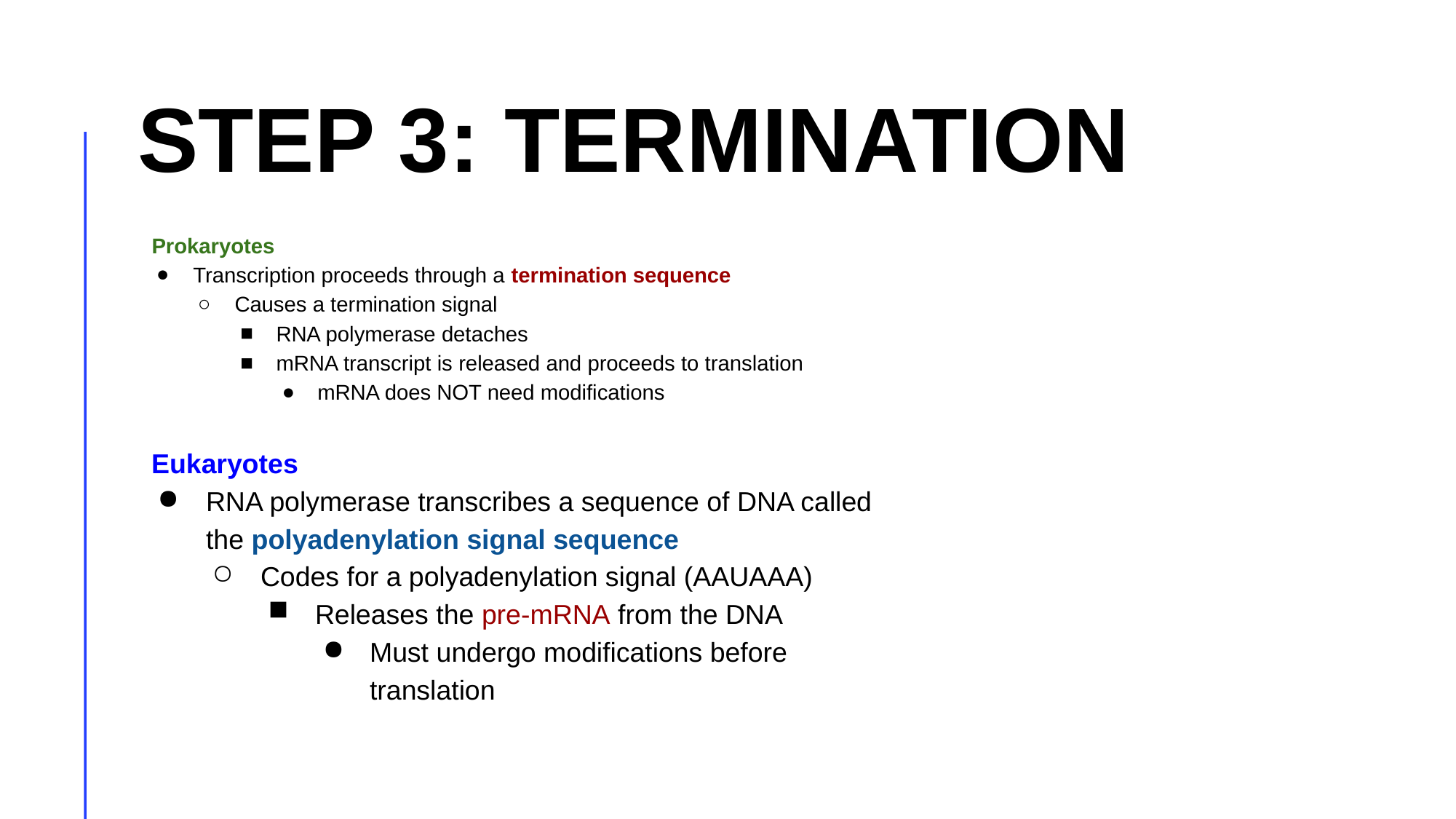

# Step 3: Termination
Prokaryotes
Transcription proceeds through a termination sequence
Causes a termination signal
RNA polymerase detaches
mRNA transcript is released and proceeds to translation
mRNA does NOT need modifications

Eukaryotes
RNA polymerase transcribes a sequence of DNA called the polyadenylation signal sequence
Codes for a polyadenylation signal (AAUAAA)
Releases the pre-mRNA from the DNA
Must undergo modifications before translation